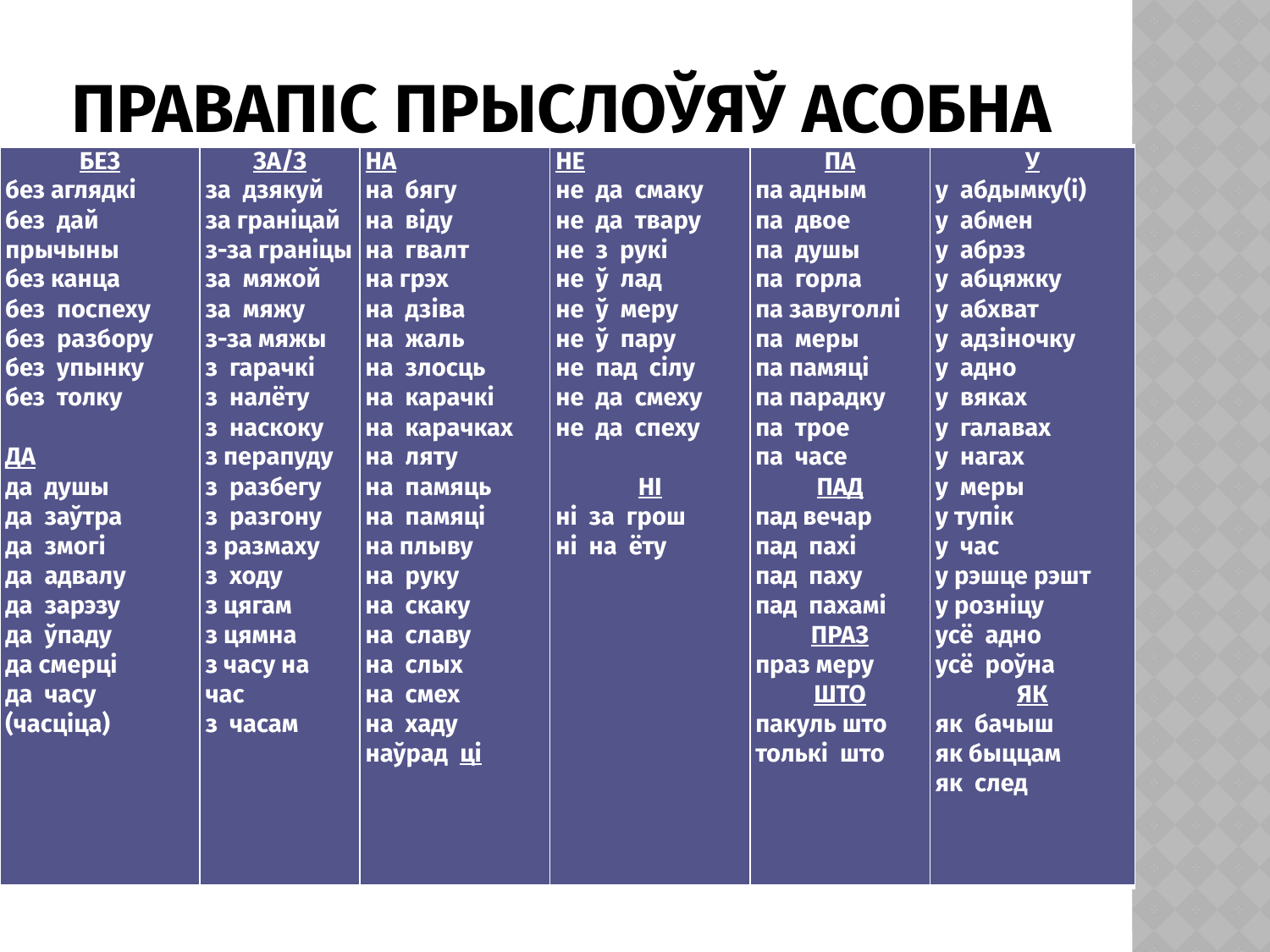

# Правапіс прыслоўяў асобна
| БЕЗ без аглядкі без дай прычыны без канца без поспеху без разбору без упынку без толку ДА да душы да заўтра да змогі да адвалу да зарэзу да ўпаду да смерці да часу (часціца) | ЗА/З за дзякуй за граніцай з-за граніцы за мяжой за мяжу з-за мяжы з гарачкі з налёту з наскоку з перапуду з разбегу з разгону з размаху з ходу з цягам з цямна з часу на час з часам | НА на бягу на віду на гвалт на грэх на дзіва на жаль на злосць на карачкі на карачках на ляту на памяць на памяці на плыву на руку на скаку на славу на слых на смех на хаду наўрад ці | НЕ не да смаку не да твару не з рукі не ў лад не ў меру не ў пару не пад сілу не да смеху не да спеху   НІ ні за грош ні на ёту | ПА па адным па двое па душы па горла па завуголлі па меры па памяці па парадку па трое па часе ПАД пад вечар пад пахі пад паху пад пахамі ПРАЗ праз меру ШТО пакуль што толькі што | У у абдымку(і) у абмен у абрэз у абцяжку у абхват у адзіночку у адно у вяках у галавах у нагах у меры у тупік у час у рэшце рэшт у розніцу усё адно усё роўна ЯК як бачыш як быццам як след |
| --- | --- | --- | --- | --- | --- |